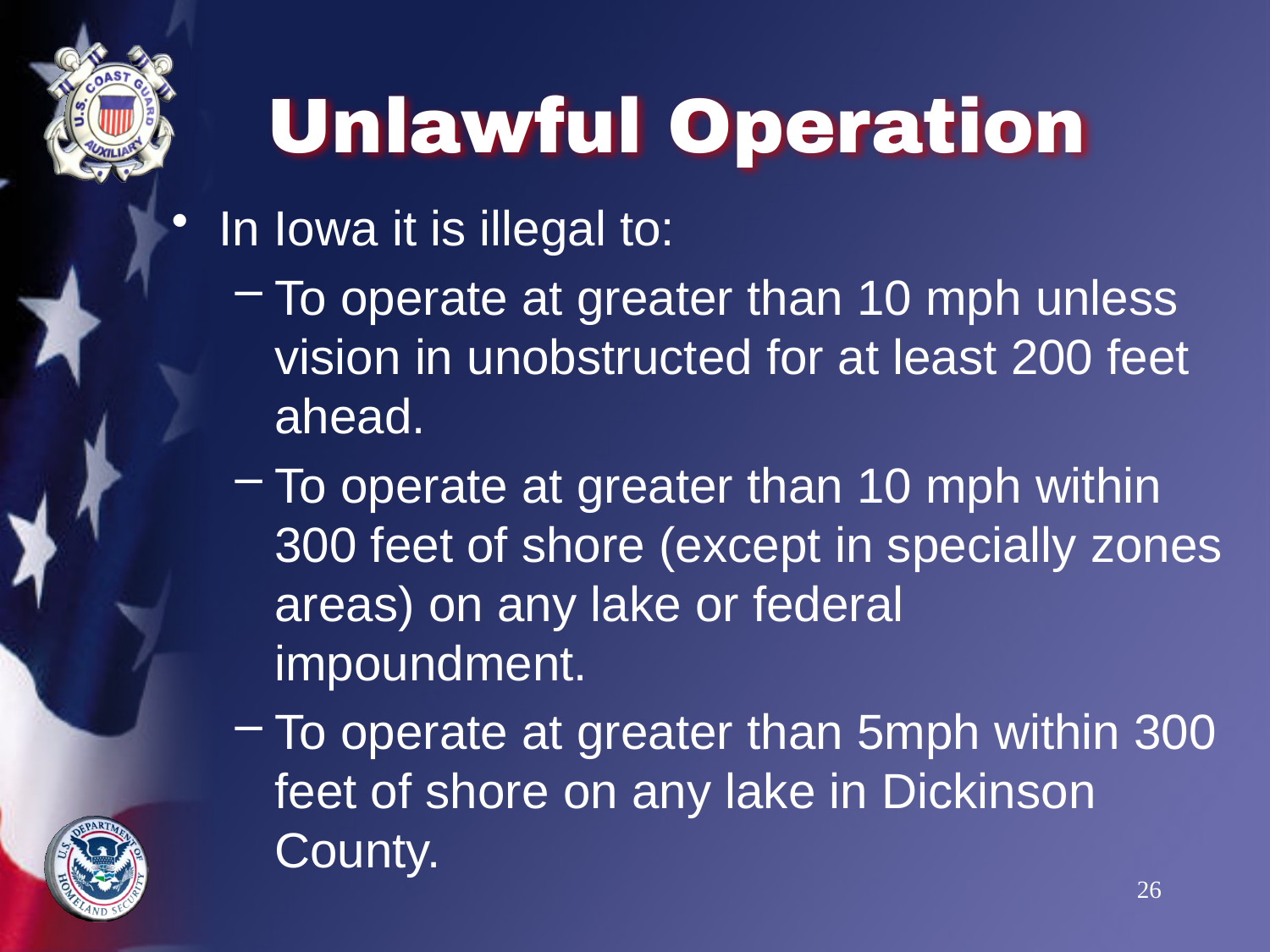

# Unlawful Operation
In Iowa it is illegal to:
To operate at greater than 10 mph unless vision in unobstructed for at least 200 feet ahead.
To operate at greater than 10 mph within 300 feet of shore (except in specially zones areas) on any lake or federal impoundment.
To operate at greater than 5mph within 300 feet of shore on any lake in Dickinson County.
26